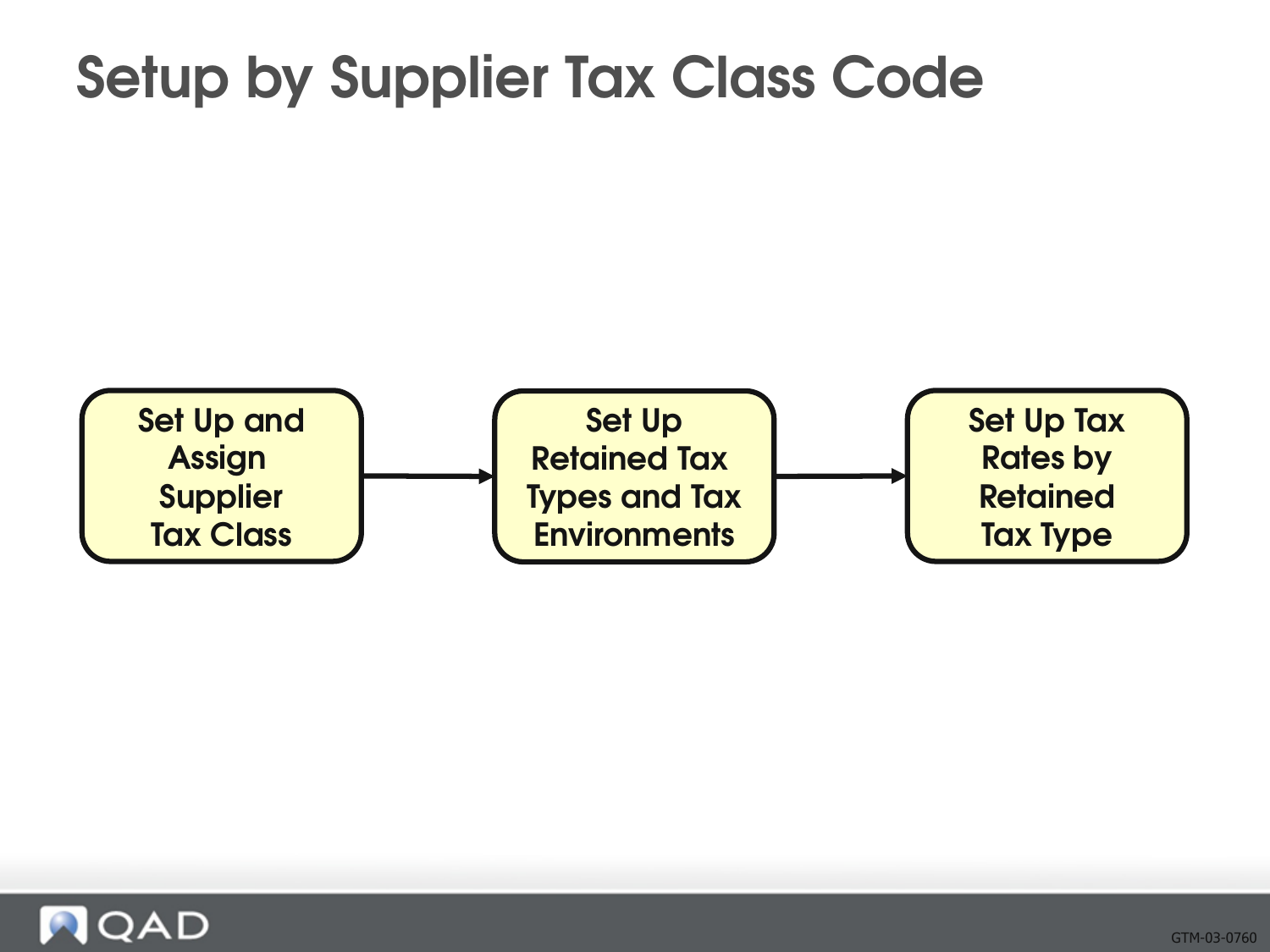

# Setup by Supplier Tax Class Code
Set Up and
Assign
Supplier
Tax Class
Set Up Tax
Rates by
Retained
Tax Type
Set Up
Retained Tax
Types and Tax
Environments
GTM-03-0760